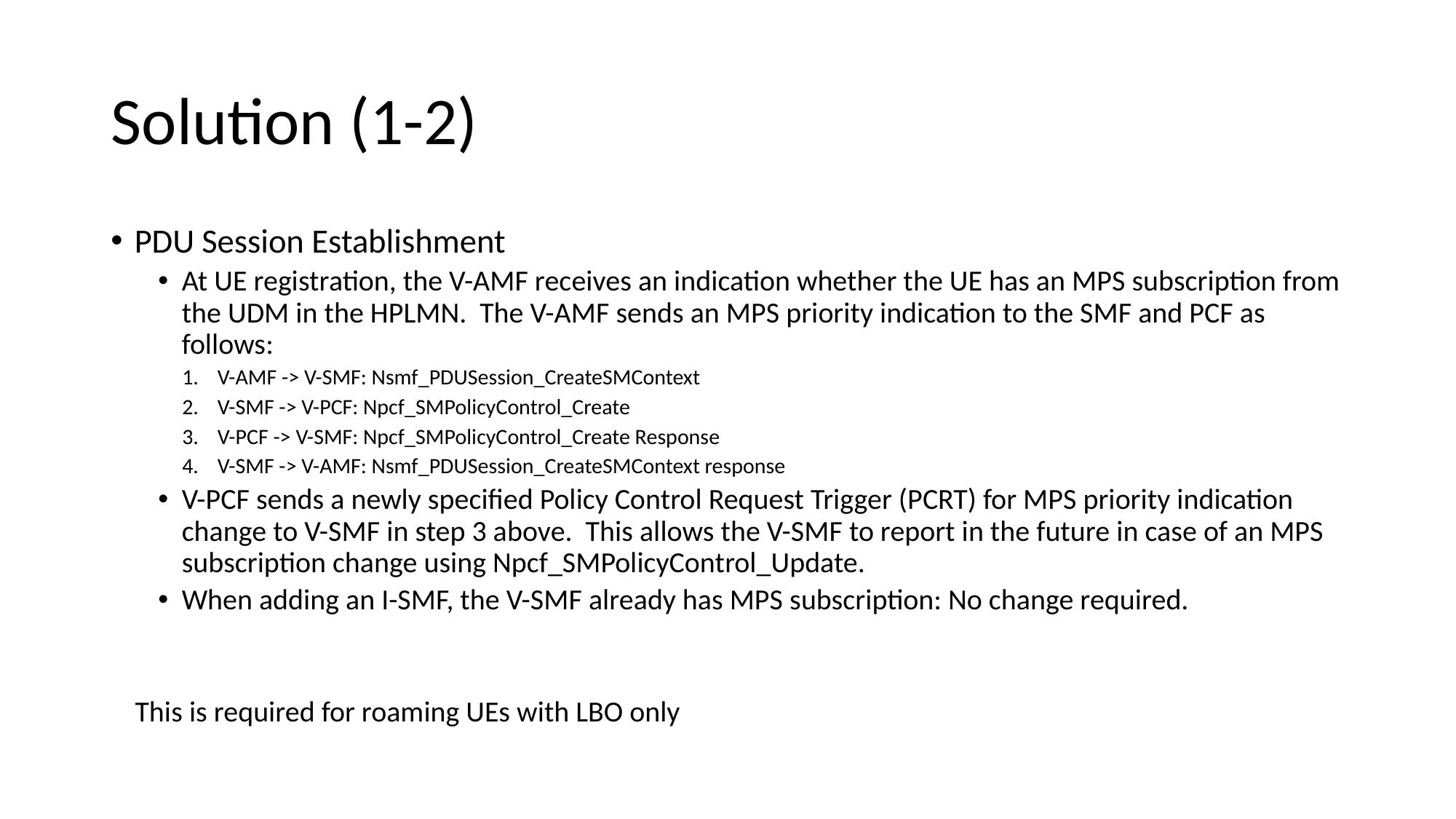

# Solution (1-2)
PDU Session Establishment
At UE registration, the V-AMF receives an indication whether the UE has an MPS subscription from the UDM in the HPLMN.  The V-AMF sends an MPS priority indication to the SMF and PCF as follows:
V-AMF -> V-SMF: Nsmf_PDUSession_CreateSMContext
V-SMF -> V-PCF: Npcf_SMPolicyControl_Create
V-PCF -> V-SMF: Npcf_SMPolicyControl_Create Response
V-SMF -> V-AMF: Nsmf_PDUSession_CreateSMContext response
V-PCF sends a newly specified Policy Control Request Trigger (PCRT) for MPS priority indication change to V-SMF in step 3 above.  This allows the V-SMF to report in the future in case of an MPS subscription change using Npcf_SMPolicyControl_Update.
When adding an I-SMF, the V-SMF already has MPS subscription: No change required.

This is required for roaming UEs with LBO only